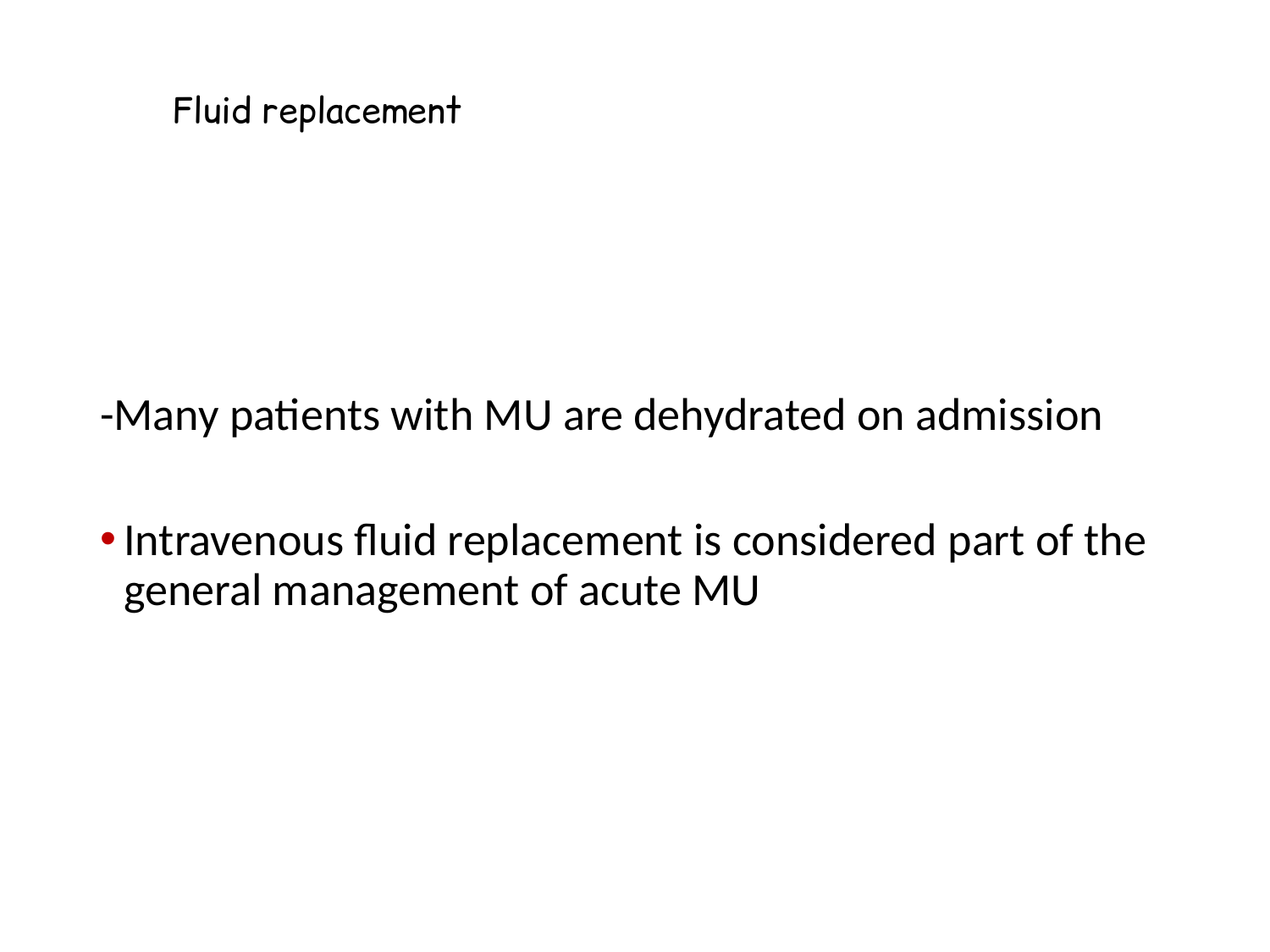

# Fluid replacement

-Many patients with MU are dehydrated on admission

Intravenous fluid replacement is considered part of the general management of acute MU